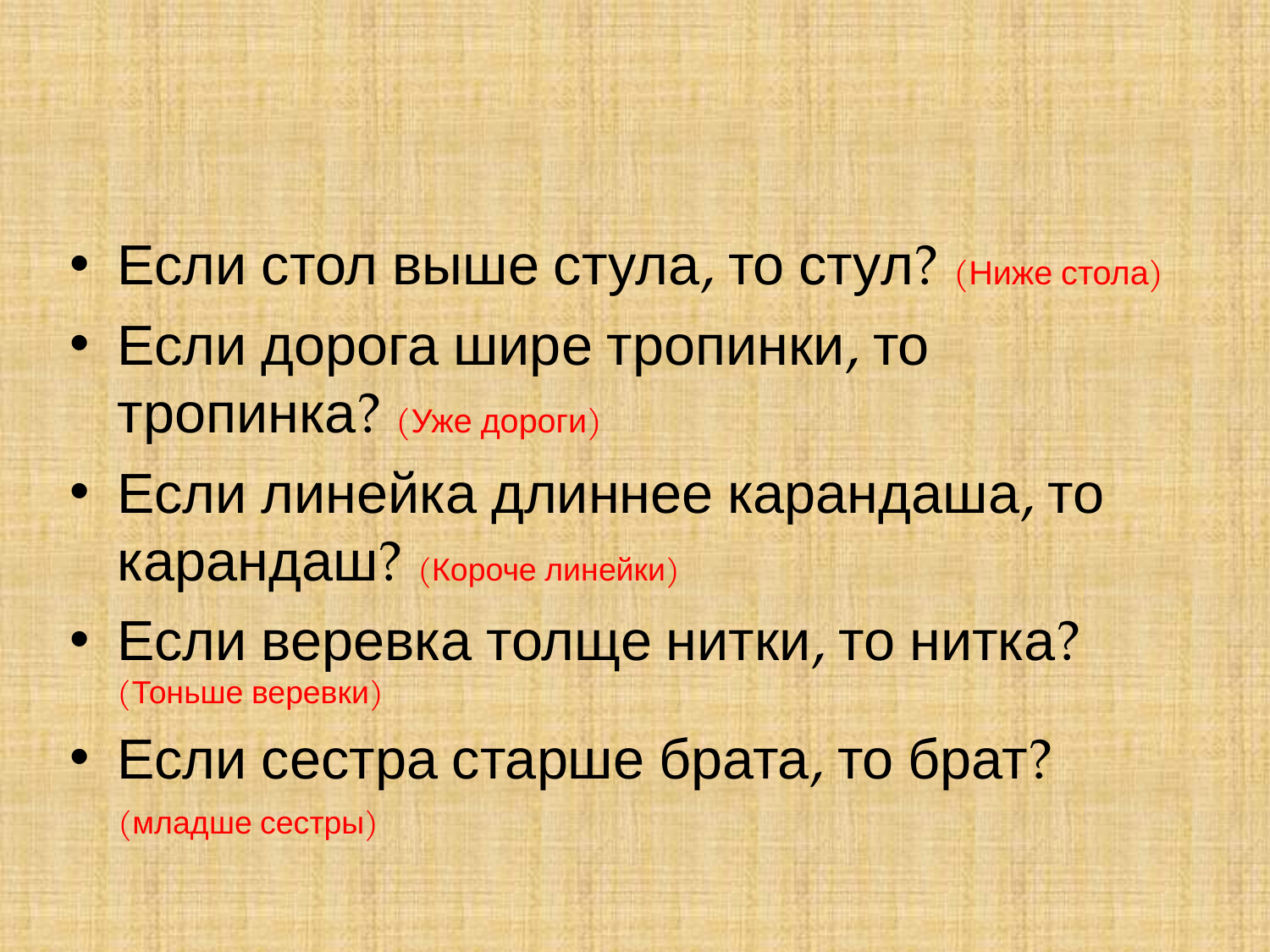

#
Если стол выше стула, то стул? (Ниже стола)
Если дорога шире тропинки, то тропинка? (Уже дороги)
Если линейка длиннее карандаша, то карандаш? (Короче линейки)
Если веревка толще нитки, то нитка? (Тоньше веревки)
Если сестра старше брата, то брат?
      (младше сестры)